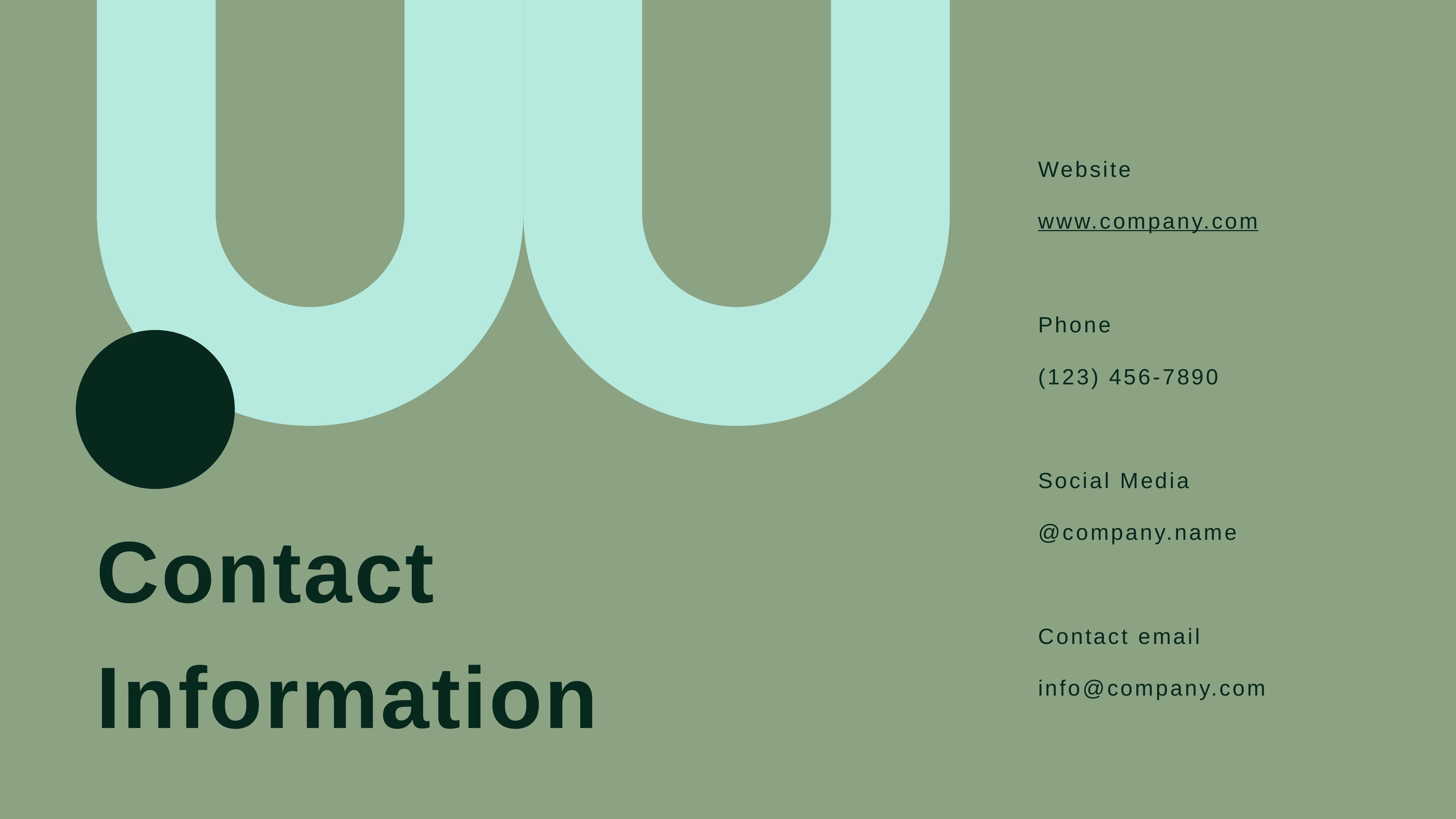

Website
www.company.com

Phone
(123) 456-7890

Social Media
@company.name

Contact email
info@company.com

Contact Information